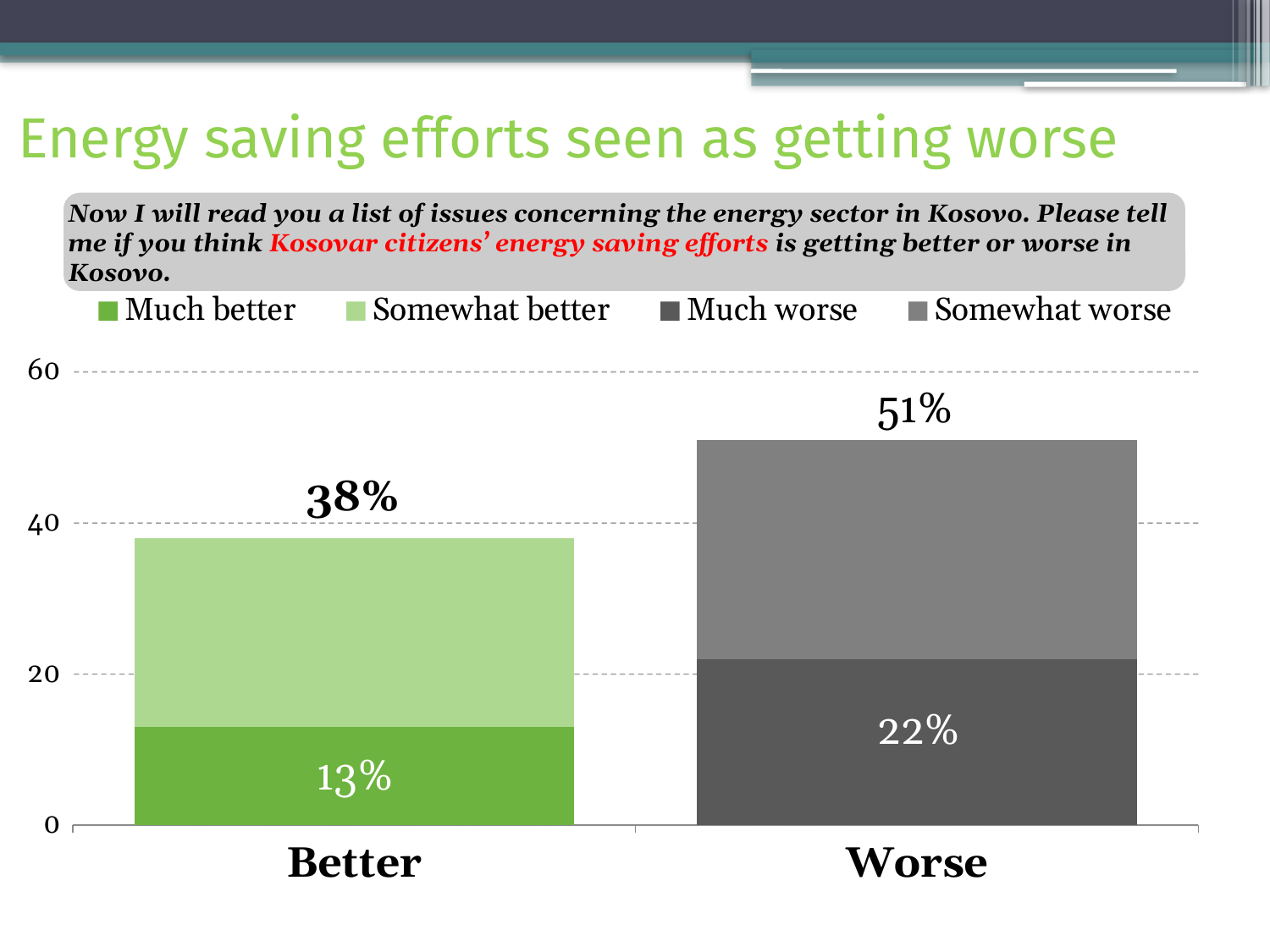

# Energy saving efforts seen as getting worse
Now I will read you a list of issues concerning the energy sector in Kosovo. Please tell me if you think Kosovar citizens’ energy saving efforts is getting better or worse in Kosovo.

### Chart

| Category | Column1 | Much better | Somewhat better | Much worse | Somewhat worse |
|---|---|---|---|---|---|
| Better | None | 13.0 | 25.0 | None | None |
| Worse | None | None | None | 22.0 | 29.0 |